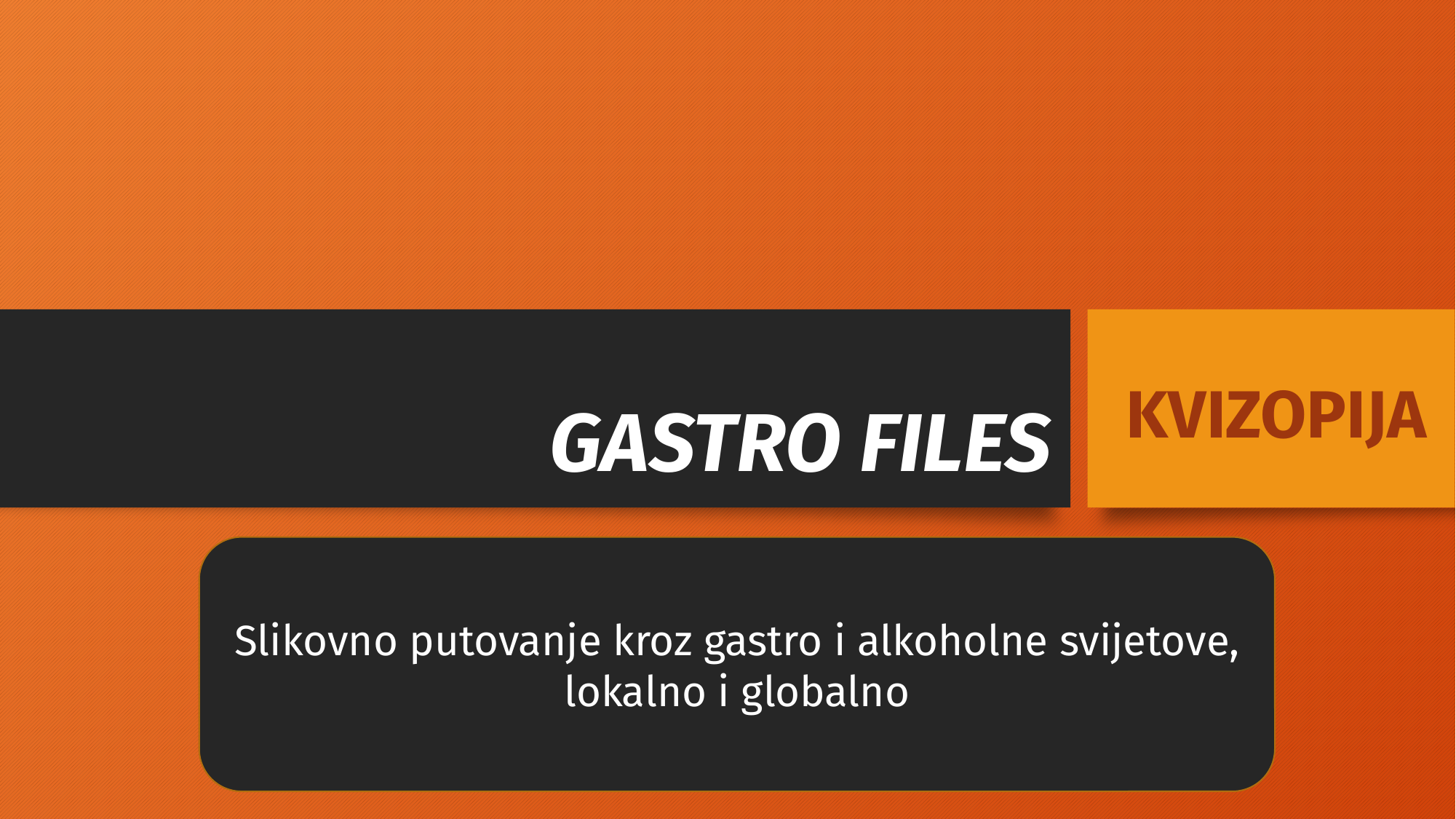

# GASTRO FILES
KVIZOPIJA
Slikovno putovanje kroz gastro i alkoholne svijetove, lokalno i globalno